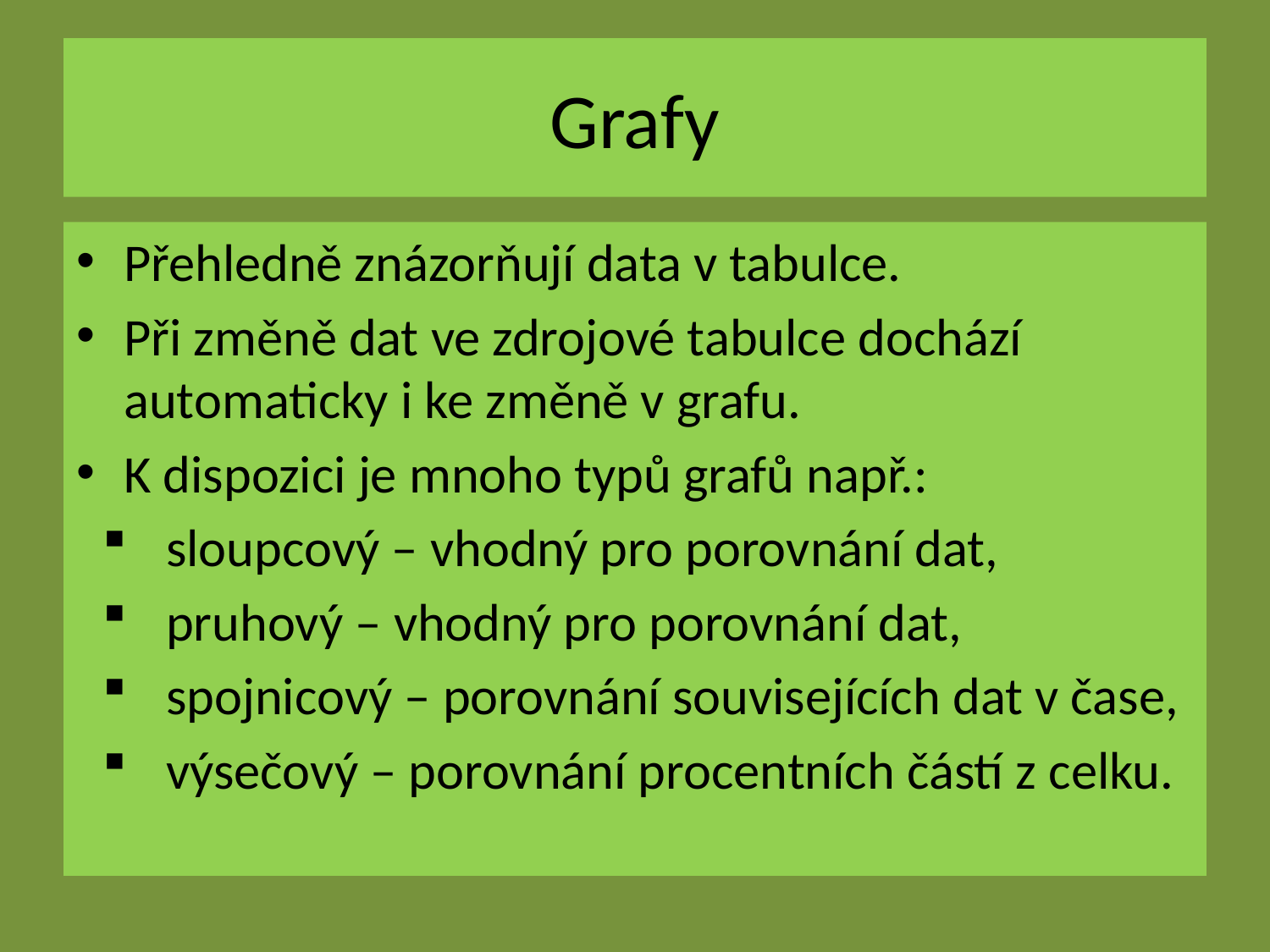

# Grafy
Přehledně znázorňují data v tabulce.
Při změně dat ve zdrojové tabulce dochází automaticky i ke změně v grafu.
K dispozici je mnoho typů grafů např.:
sloupcový – vhodný pro porovnání dat,
pruhový – vhodný pro porovnání dat,
spojnicový – porovnání souvisejících dat v čase,
výsečový – porovnání procentních částí z celku.